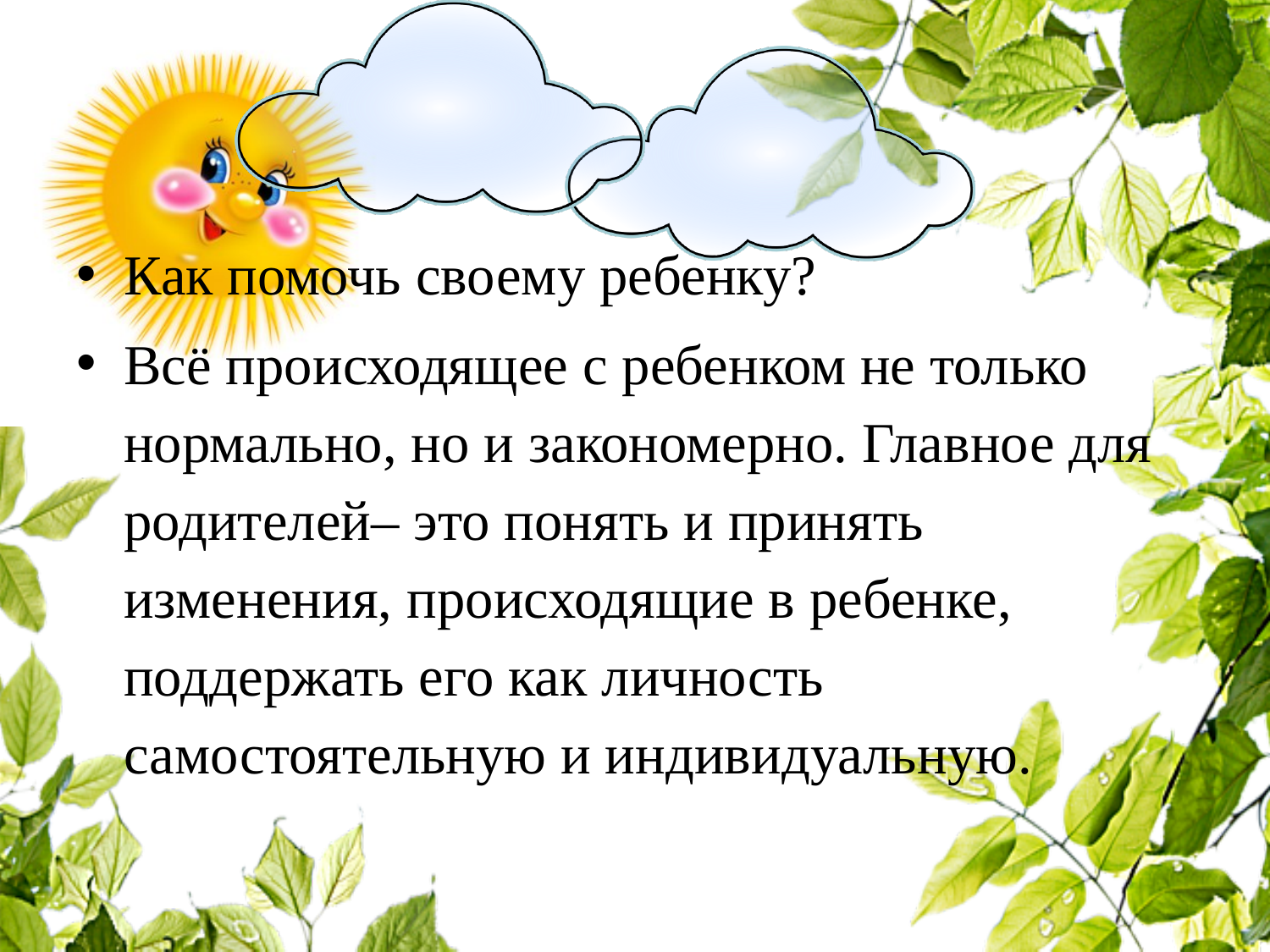

#
Как помочь своему ребенку?
Всё происходящее с ребенком не только нормально, но и закономерно. Главное для родителей– это понять и принять изменения, происходящие в ребенке, поддержать его как личность самостоятельную и индивидуальную.